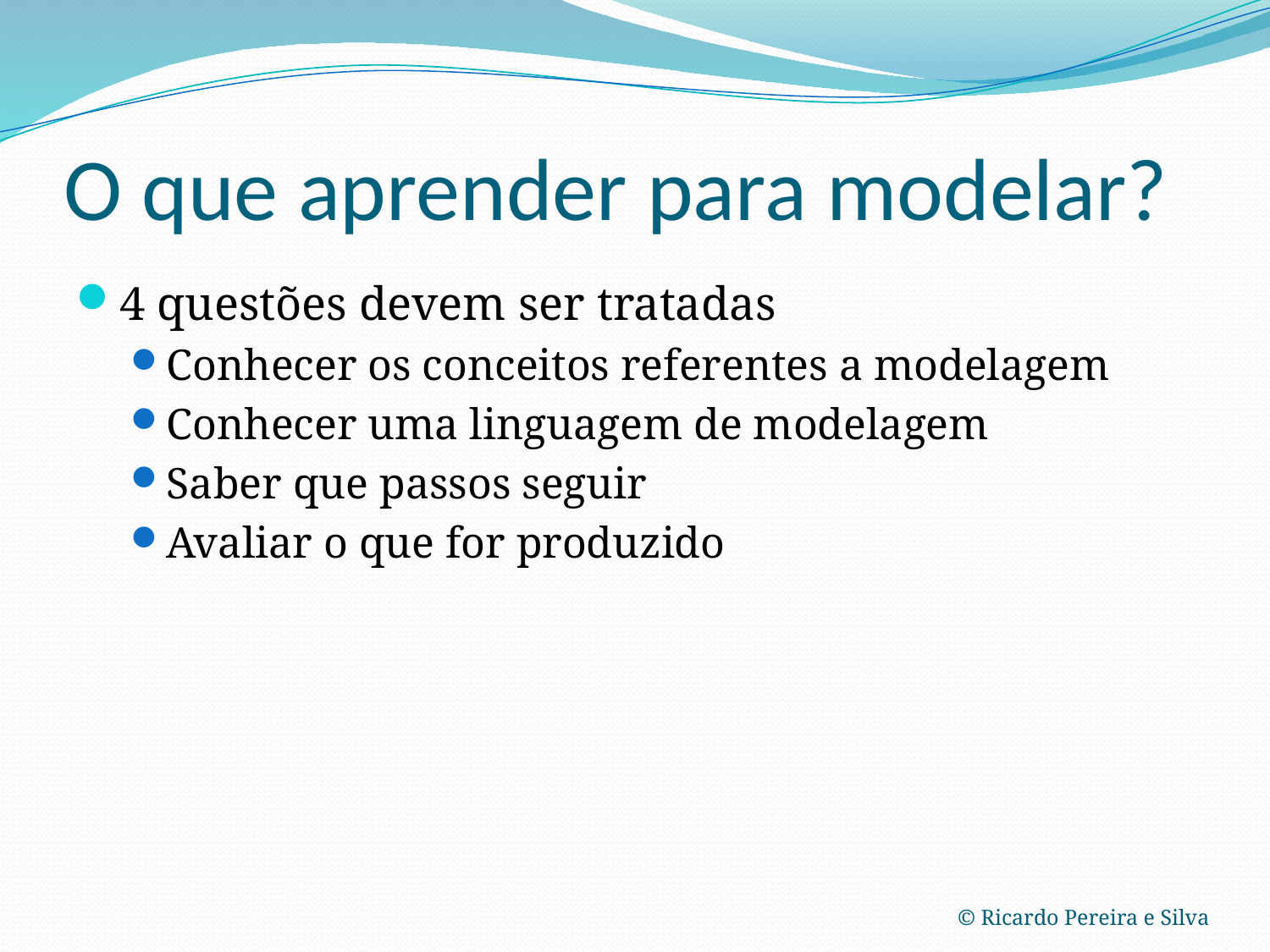

# O que aprender para modelar?
4 questões devem ser tratadas
Conhecer os conceitos referentes a modelagem
Conhecer uma linguagem de modelagem
Saber que passos seguir
Avaliar o que for produzido
© Ricardo Pereira e Silva